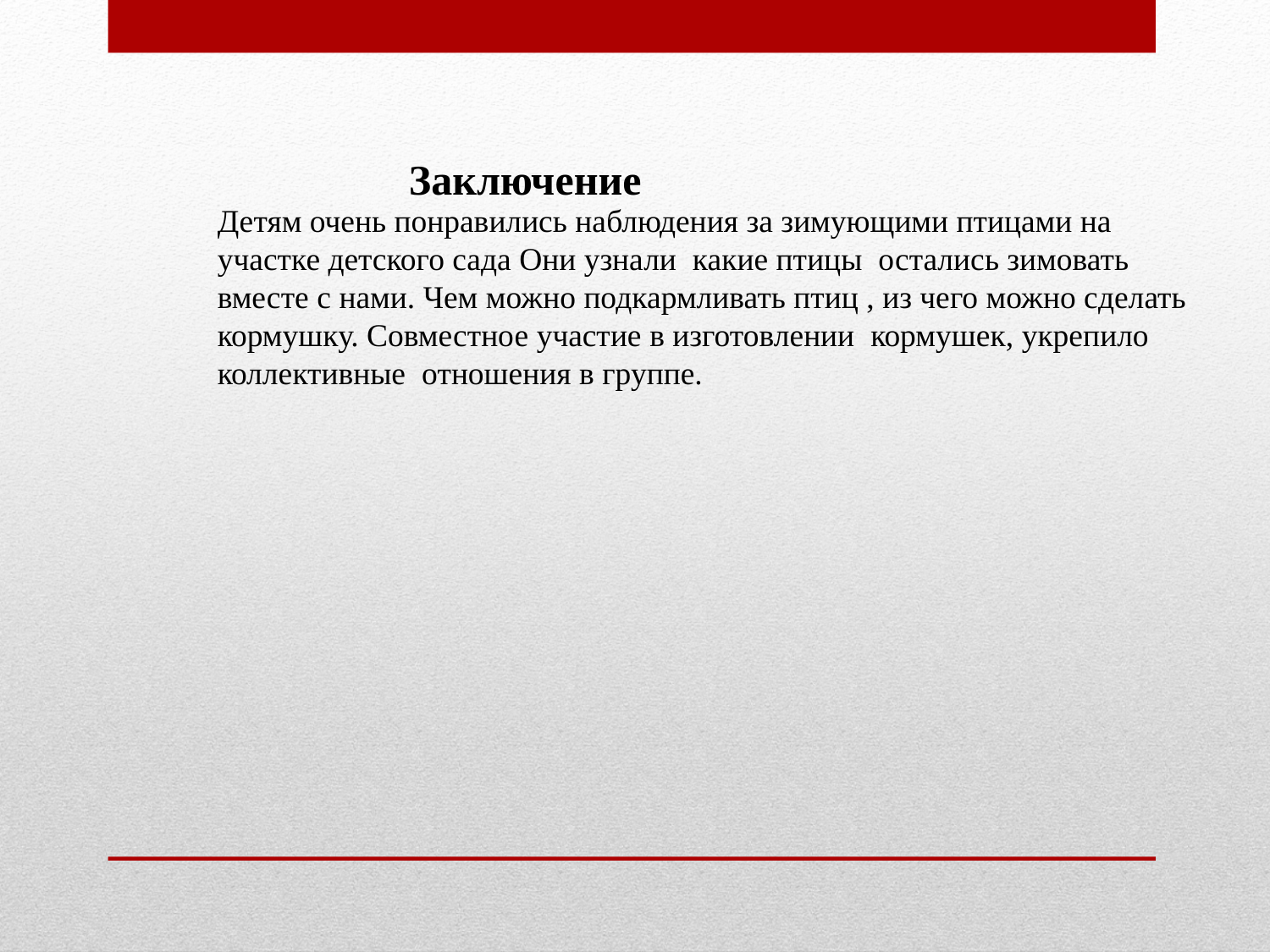

Заключение

Детям очень понравились наблюдения за зимующими птицами на участке детского сада Они узнали  какие птицы  остались зимовать вместе с нами. Чем можно подкармливать птиц , из чего можно сделать кормушку. Совместное участие в изготовлении  кормушек, укрепило  коллективные  отношения в группе.